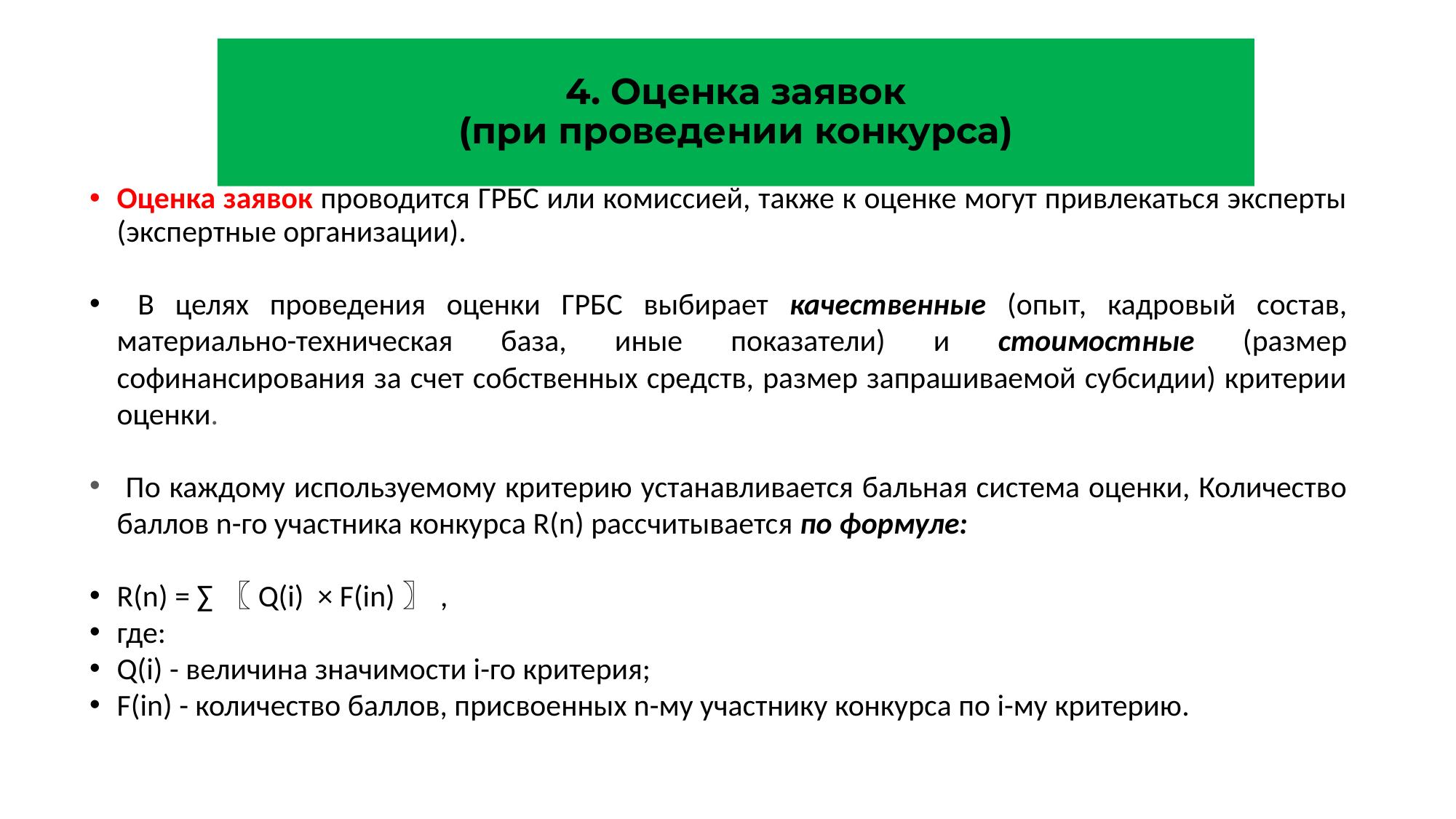

4. Оценка заявок
(при проведении конкурса)
Оценка заявок проводится ГРБС или комиссией, также к оценке могут привлекаться эксперты (экспертные организации).

 В целях проведения оценки ГРБС выбирает качественные (опыт, кадровый состав, материально-техническая база, иные показатели) и стоимостные (размер софинансирования за счет собственных средств, размер запрашиваемой субсидии) критерии оценки.

 По каждому используемому критерию устанавливается бальная система оценки, Количество баллов n-го участника конкурса R(n) рассчитывается по формуле:

R(n) = ∑〖Q(i)  × F(in)〗,
где:
Q(i) - величина значимости i-го критерия;
F(in) - количество баллов, присвоенных n-му участнику конкурса по i-му критерию.